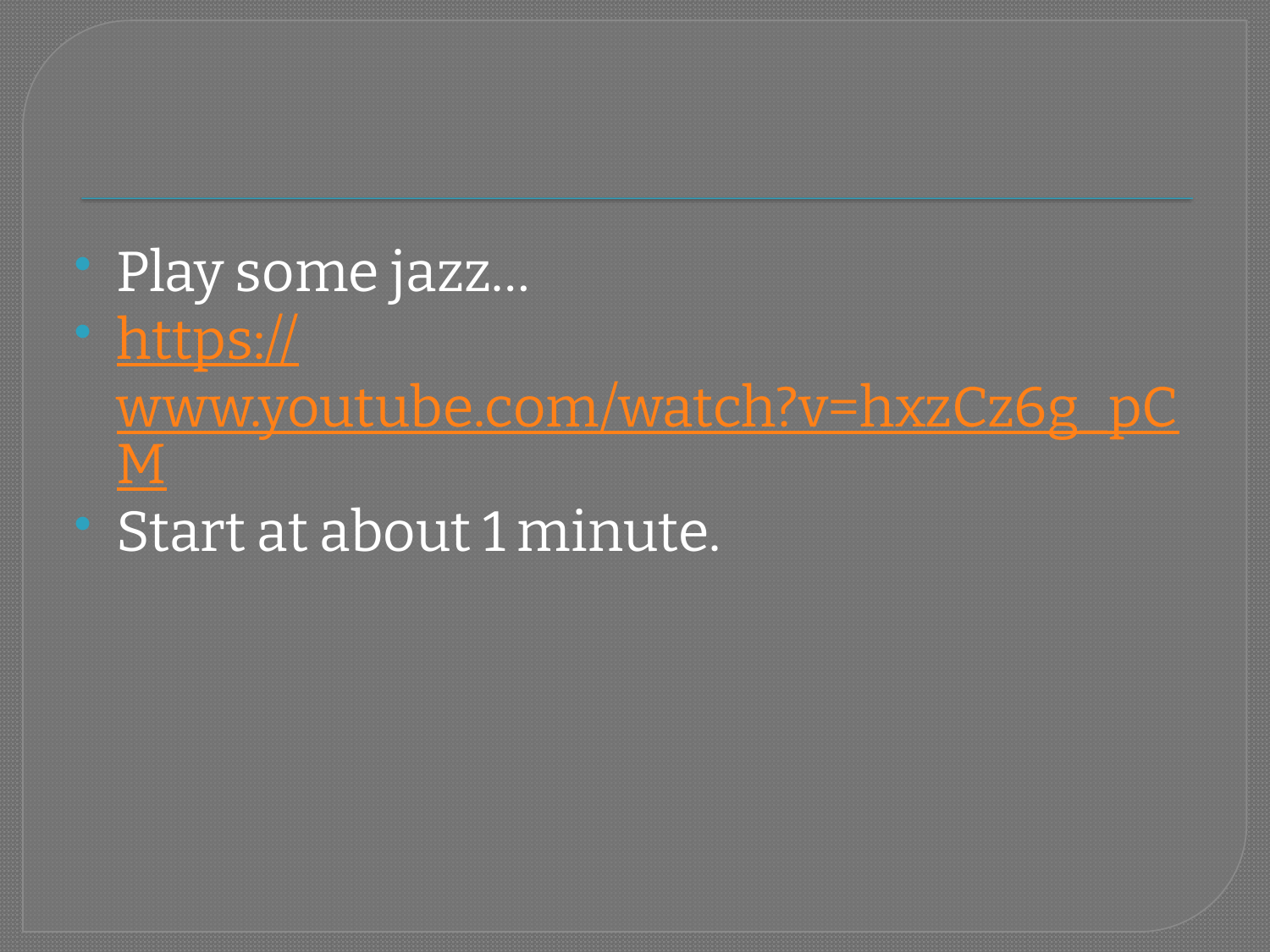

#
Play some jazz…
https://www.youtube.com/watch?v=hxzCz6g_pCM
Start at about 1 minute.